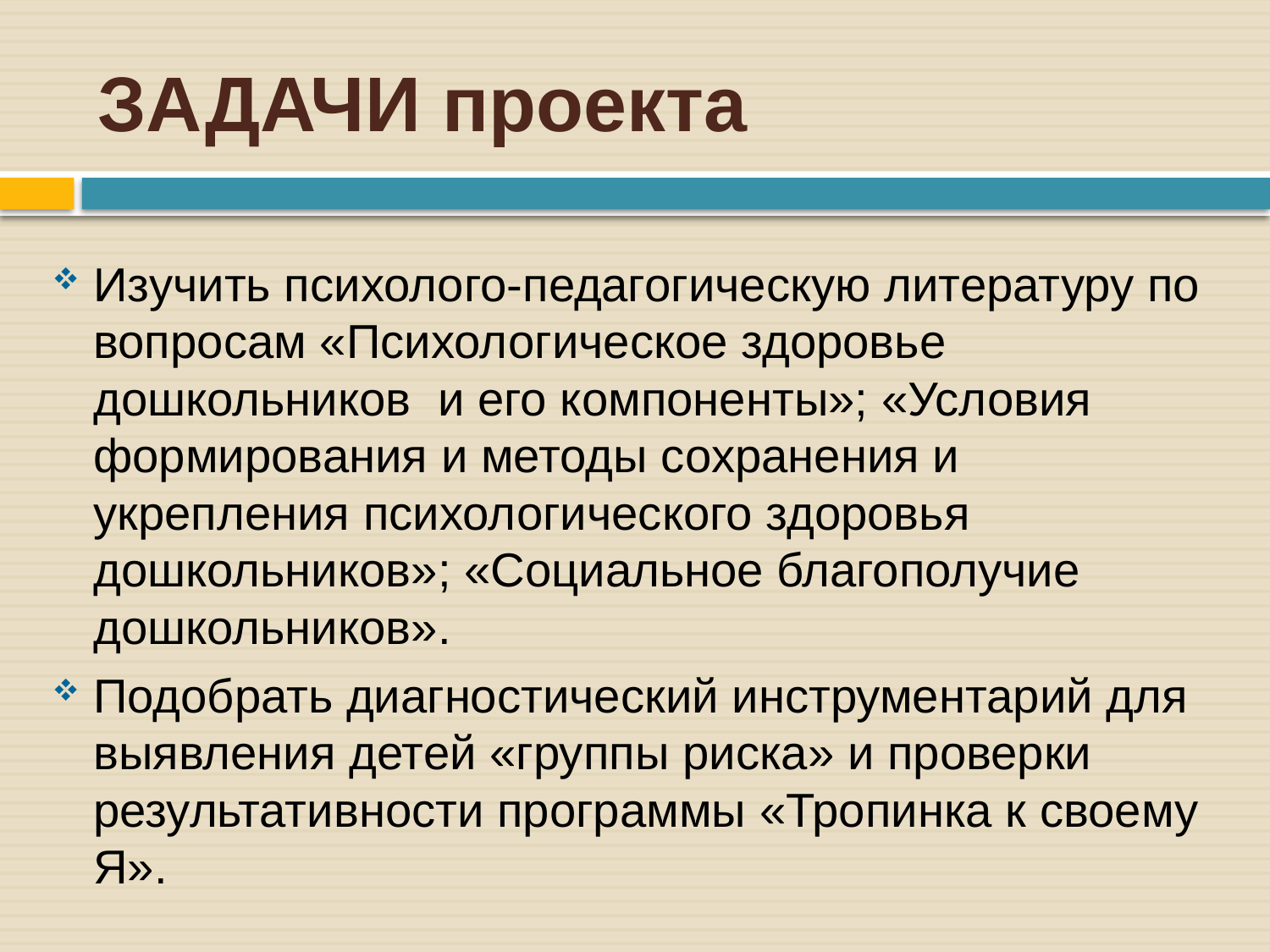

# ЗАДАЧИ проекта
Изучить психолого-педагогическую литературу по вопросам «Психологическое здоровье дошкольников  и его компоненты»; «Условия формирования и методы сохранения и укрепления психологического здоровья дошкольников»; «Социальное благополучие дошкольников».
Подобрать диагностический инструментарий для выявления детей «группы риска» и проверки результативности программы «Тропинка к своему Я».